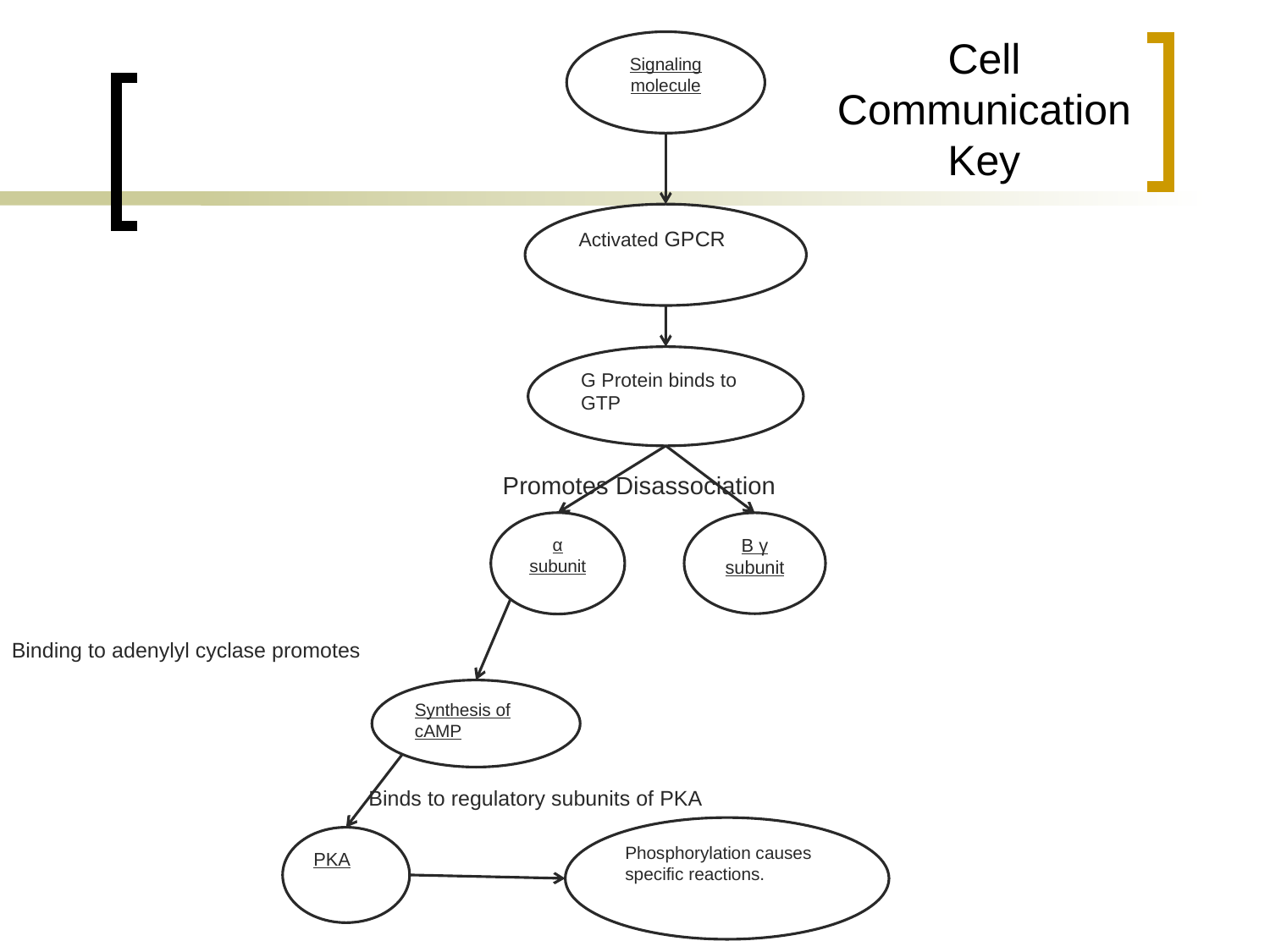

# Cell Communication Key
Signaling molecule
Activated GPCR
G Protein binds to GTP
Promotes Disassociation
α subunit
Β γ
subunit
Binding to adenylyl cyclase promotes
Synthesis of cAMP
Binds to regulatory subunits of PKA
Phosphorylation causes specific reactions.
PKA